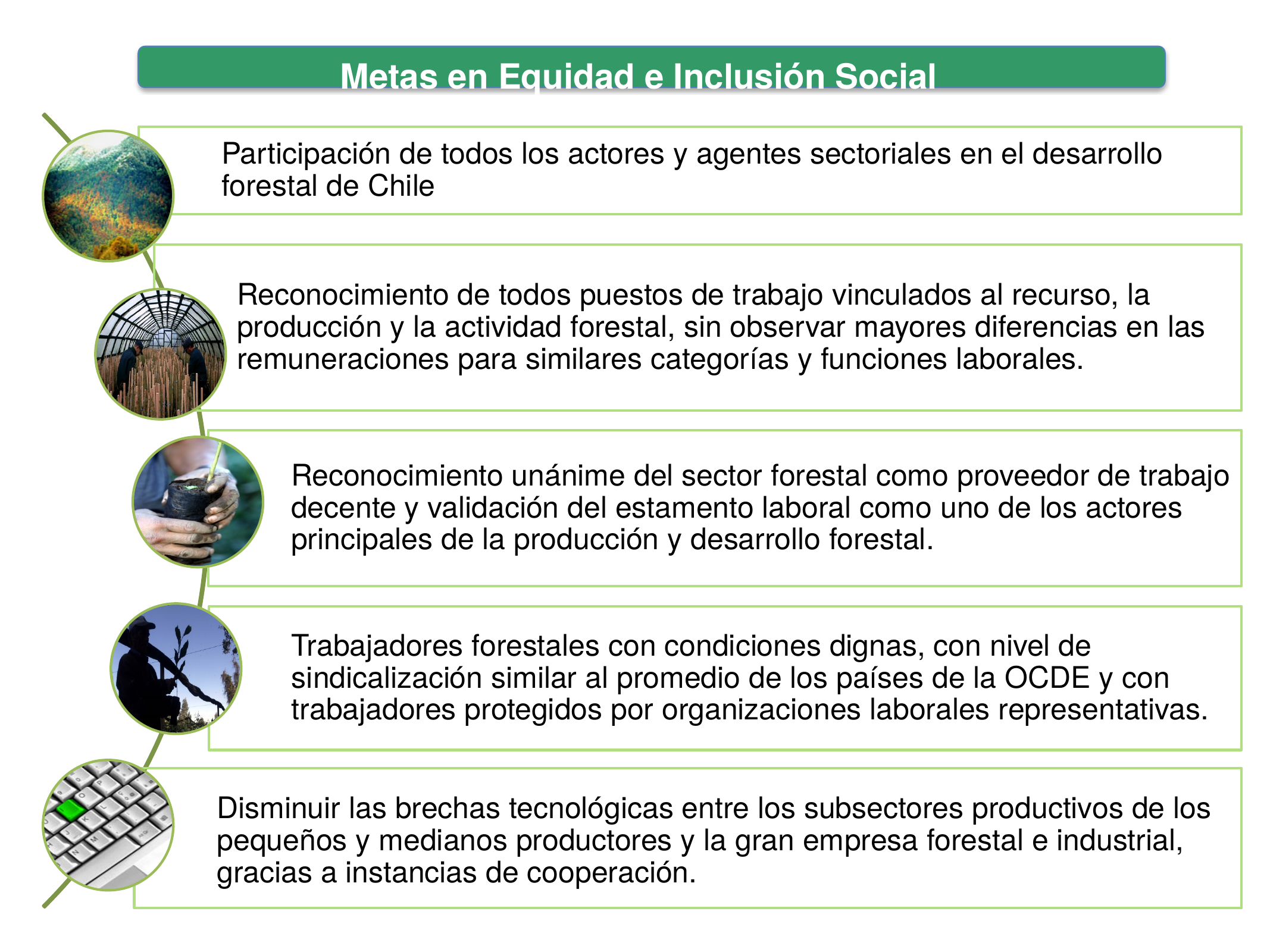

Metas en Equidad e Inclusión Social

Participación de todos los actores y agentes sectoriales en el desarrollo forestal de Chile
Reconocimiento de todos puestos de trabajo vinculados al recurso, la producción y la actividad forestal, sin observar mayores diferencias en las remuneraciones para similares categorías y funciones laborales.
Reconocimiento unánime del sector forestal como proveedor de trabajo decente y validación del estamento laboral como uno de los actores principales de la producción y desarrollo forestal.
Trabajadores forestales con condiciones dignas, con nivel de sindicalización similar al promedio de los países de la OCDE y con trabajadores protegidos por organizaciones laborales representativas.

Disminuir las brechas tecnológicas entre los subsectores productivos de los pequeños y medianos productores y la gran empresa forestal e industrial, gracias a instancias de cooperación.